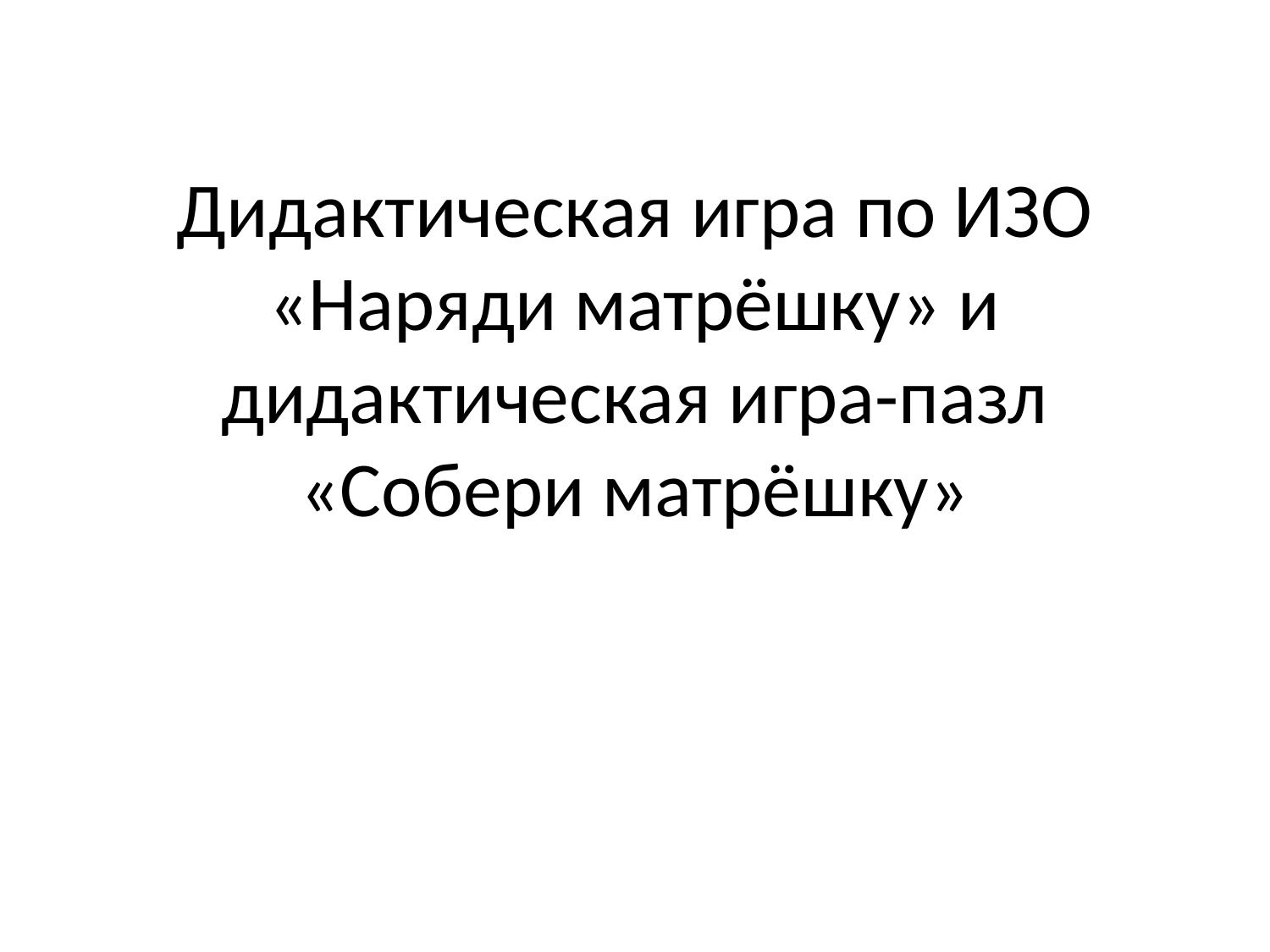

# Дидактическая игра по ИЗО «Наряди матрёшку» и дидактическая игра-пазл «Cобери матрёшку»